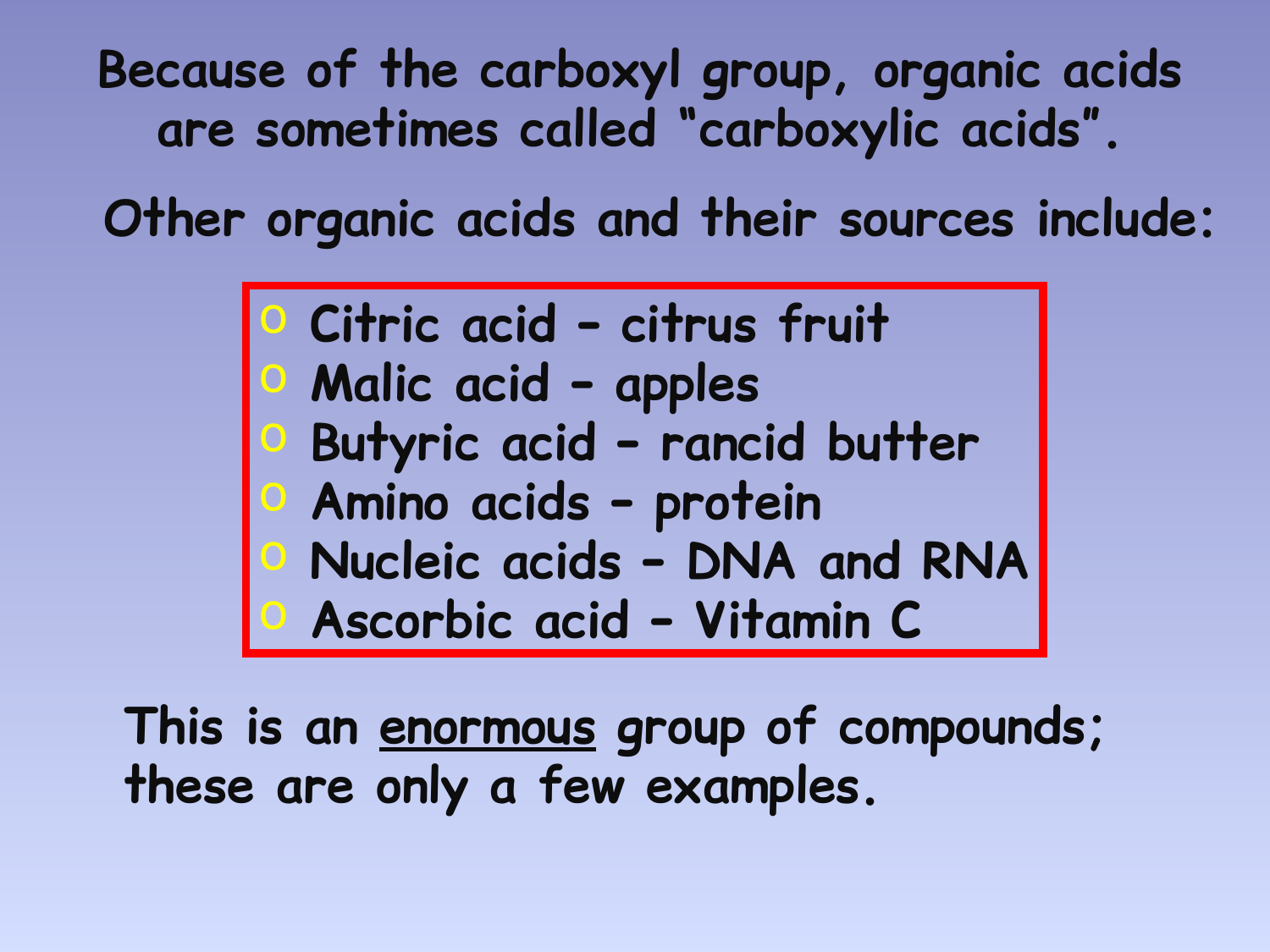

# Because of the carboxyl group, organic acids are sometimes called “carboxylic acids”.
Other organic acids and their sources include:
 Citric acid – citrus fruit
 Malic acid – apples
 Butyric acid – rancid butter
 Amino acids – protein
 Nucleic acids – DNA and RNA
 Ascorbic acid – Vitamin C
This is an enormous group of compounds;
these are only a few examples.